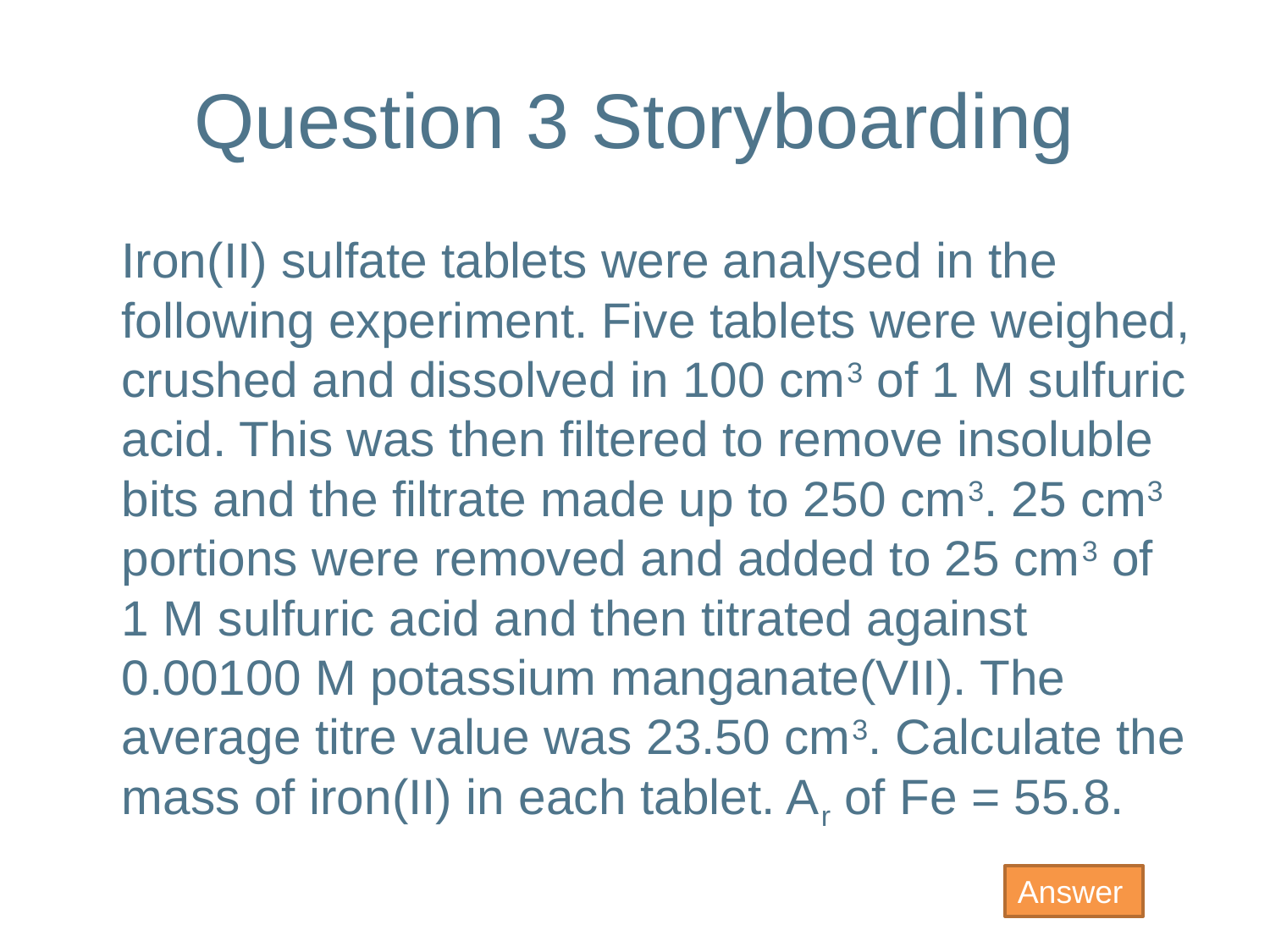

# Question 3 Storyboarding
	Iron(II) sulfate tablets were analysed in the following experiment. Five tablets were weighed, crushed and dissolved in 100 cm3 of 1 M sulfuric acid. This was then filtered to remove insoluble bits and the filtrate made up to 250 cm3. 25 cm3 portions were removed and added to 25 cm3 of 1 M sulfuric acid and then titrated against 0.00100 M potassium manganate(VII). The average titre value was 23.50 cm3. Calculate the mass of iron(II) in each tablet. Ar of Fe = 55.8.

Answer